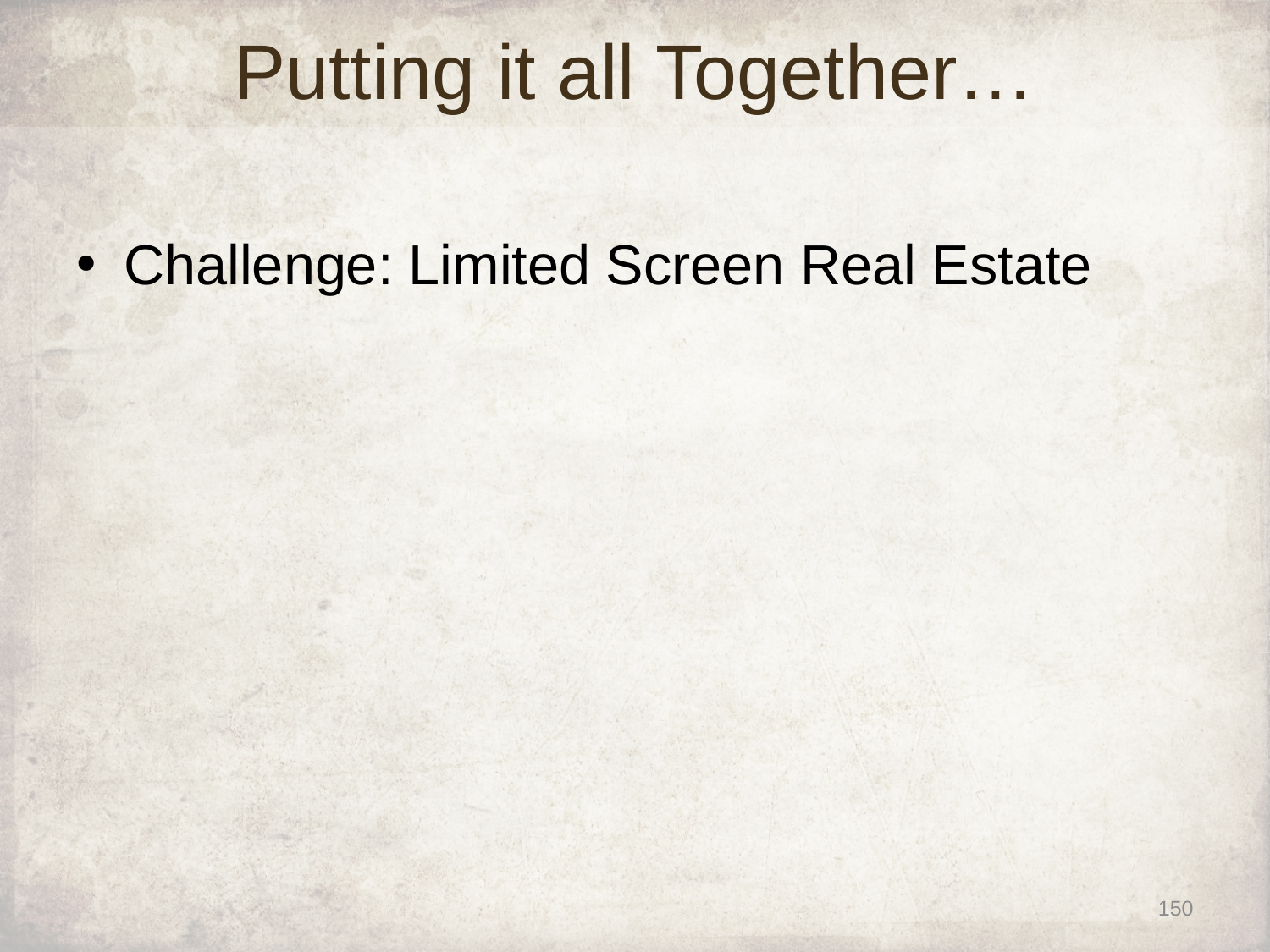

# Putting it all Together…
Challenge: Limited Screen Real Estate
150